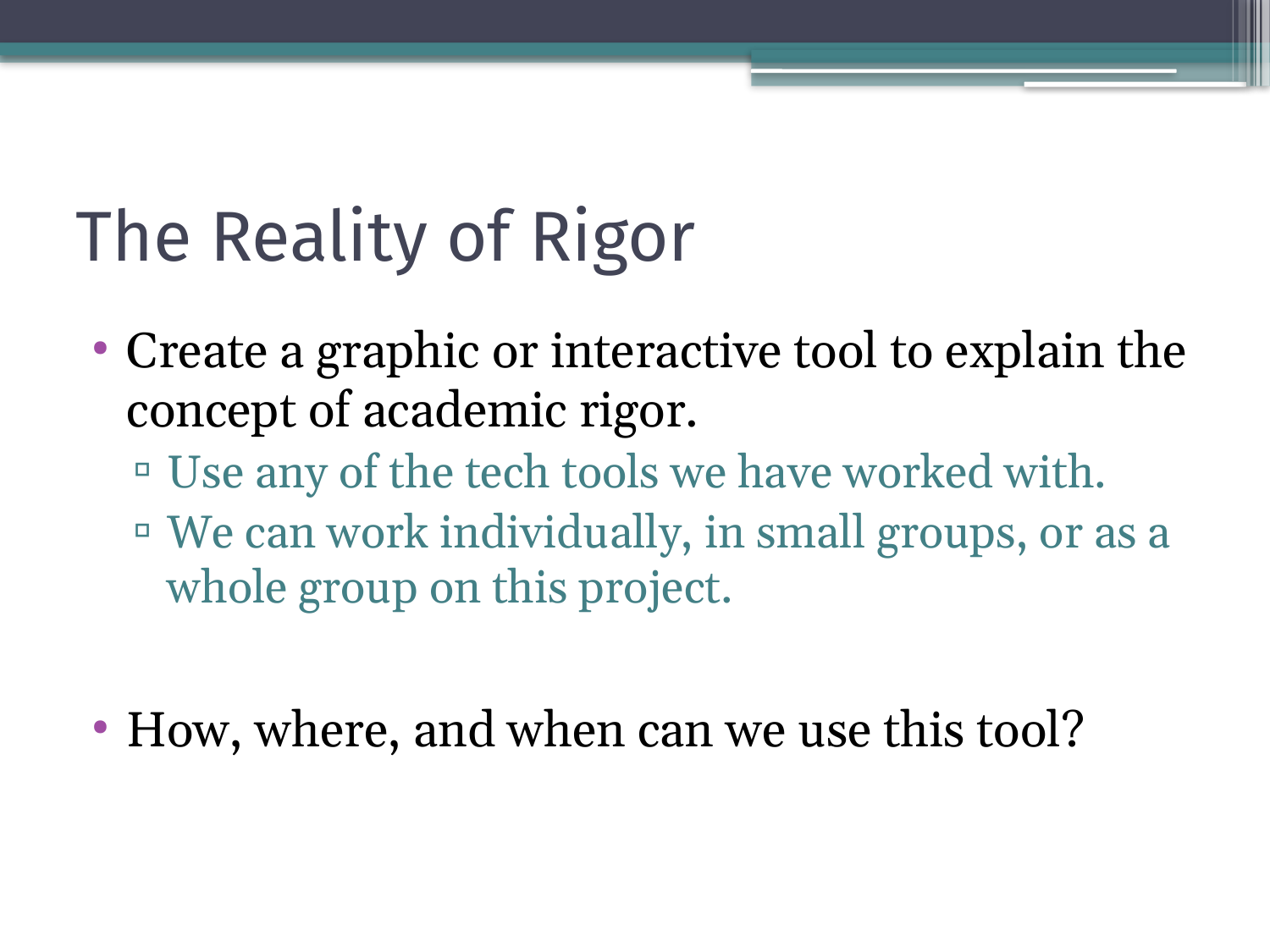

# The Reality of Rigor
Create a graphic or interactive tool to explain the concept of academic rigor.
Use any of the tech tools we have worked with.
We can work individually, in small groups, or as a whole group on this project.

How, where, and when can we use this tool?